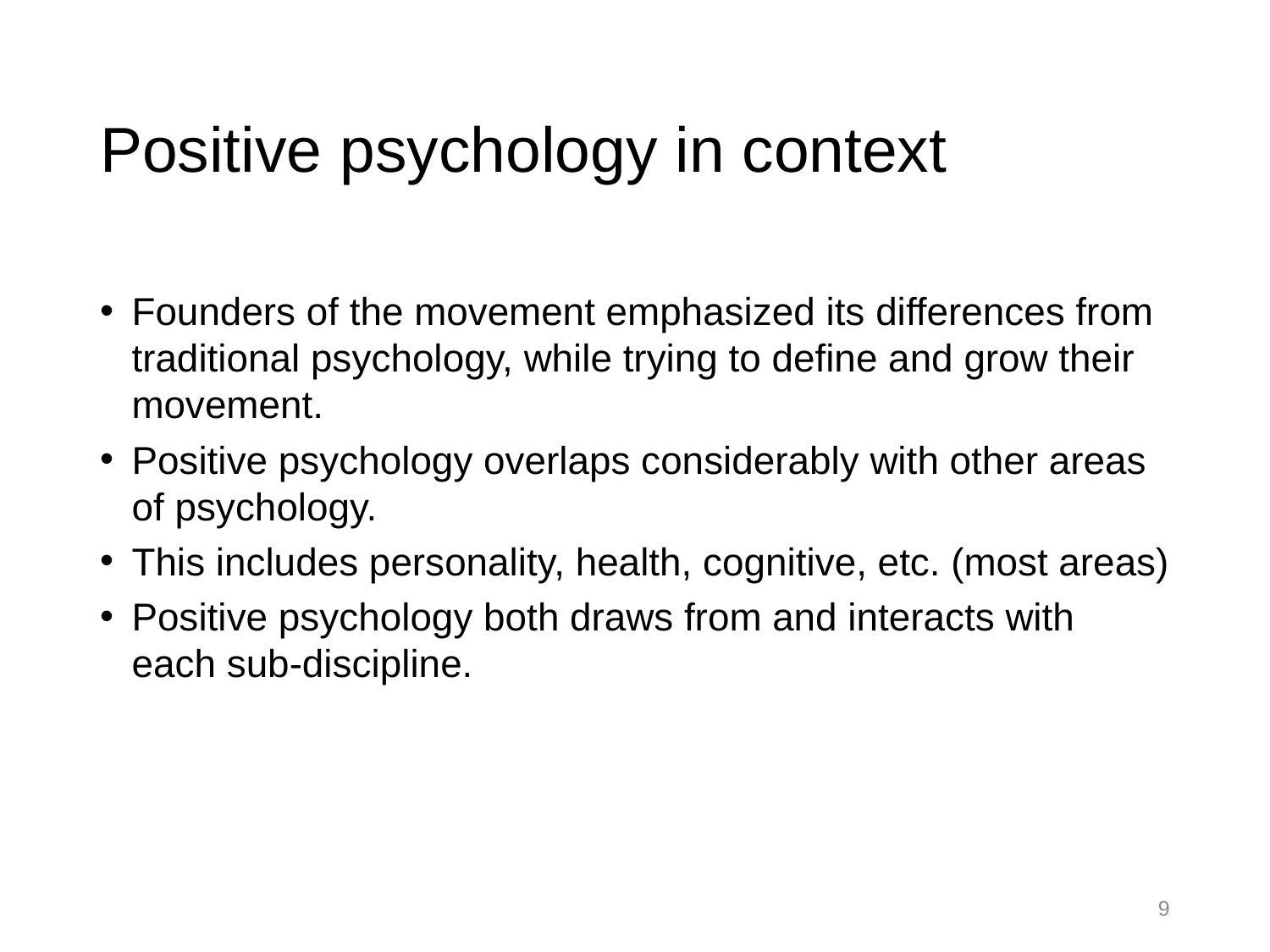

# Positive psychology in context
Founders of the movement emphasized its differences from traditional psychology, while trying to define and grow their movement.
Positive psychology overlaps considerably with other areas of psychology.
This includes personality, health, cognitive, etc. (most areas)
Positive psychology both draws from and interacts with each sub-discipline.
9